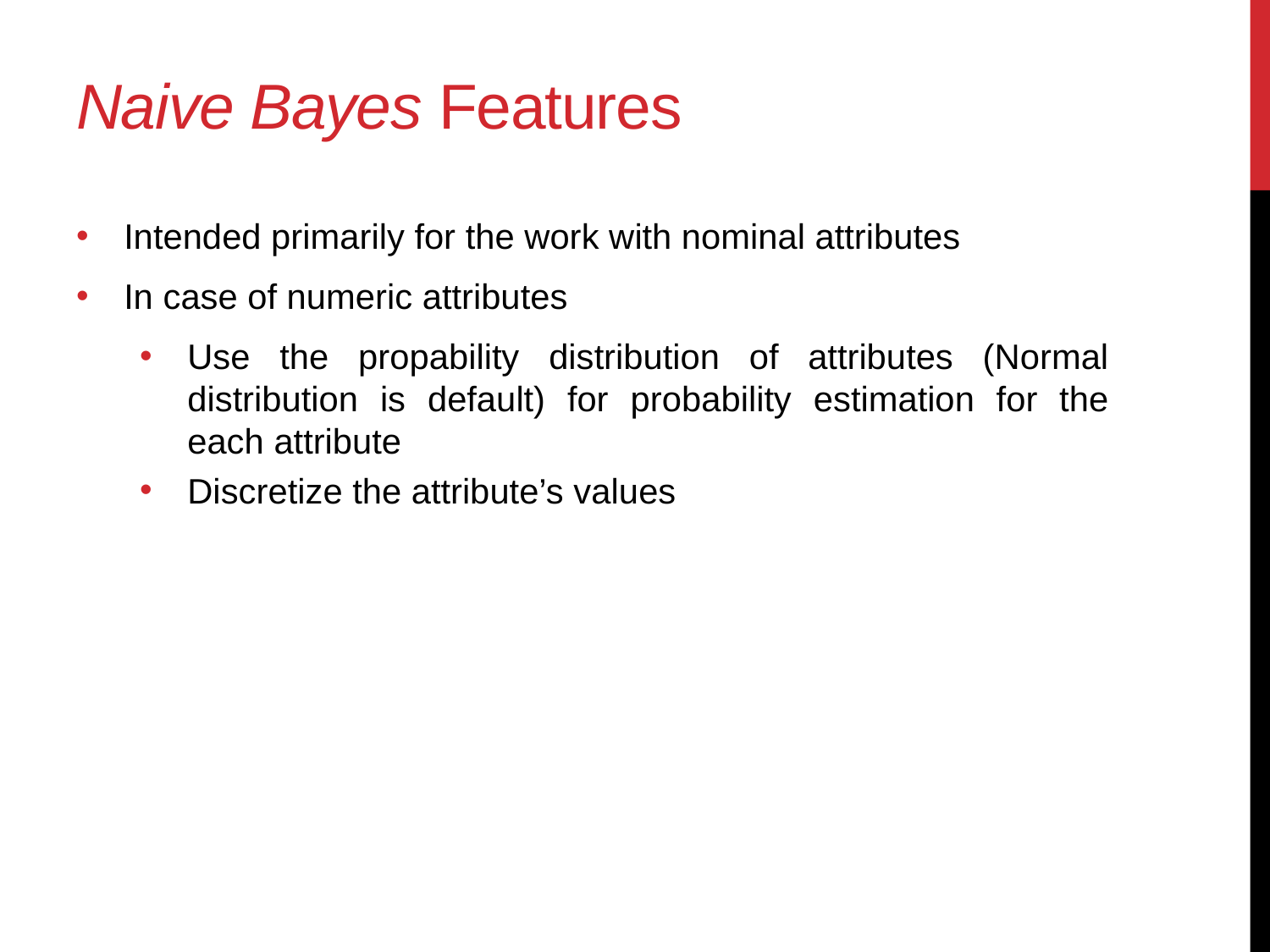

# Naive Bayes Features
Intended primarily for the work with nominal attributes
In case of numeric attributes
Use the propability distribution of attributes (Normal distribution is default) for probability estimation for the each attribute
Discretize the attribute’s values